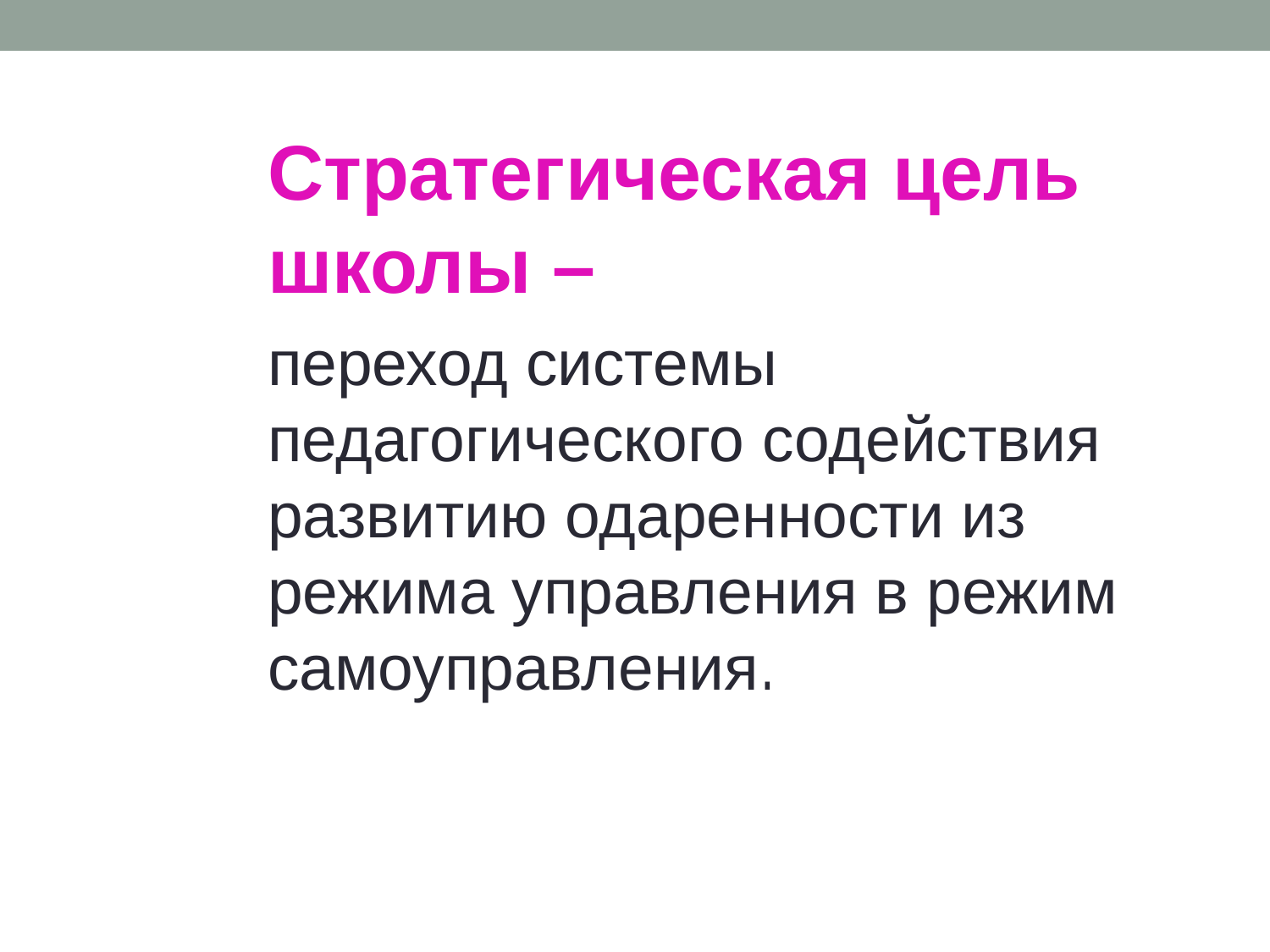

Стратегическая цель школы –
переход системы педагогического содействия развитию одаренности из режима управления в режим самоуправления.